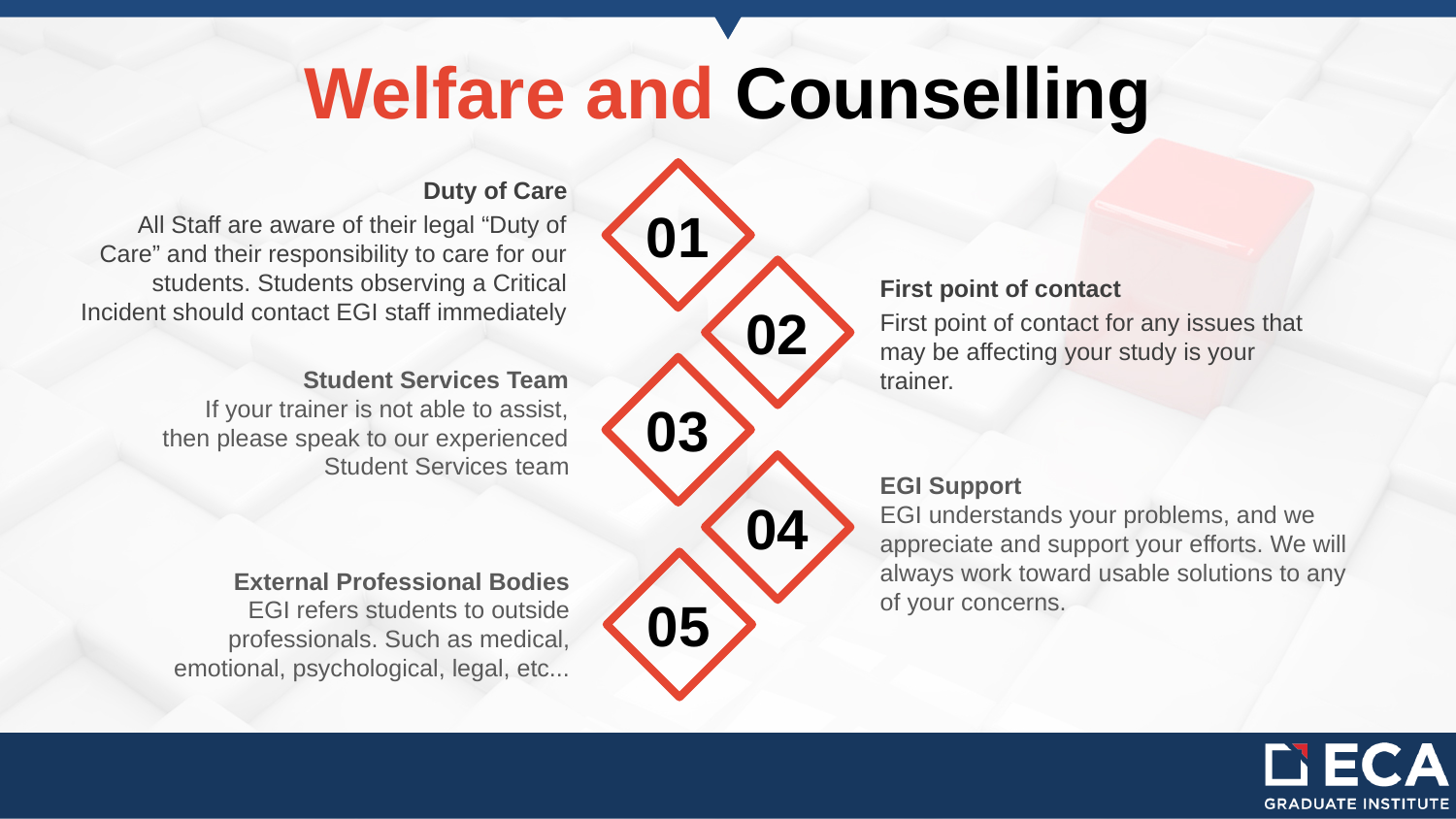

# Welfare and Counselling

01
Duty of Care
All Staff are aware of their legal “Duty of Care” and their responsibility to care for our students. Students observing a Critical Incident should contact EGI staff immediately

02
First point of contact
First point of contact for any issues that may be affecting your study is your trainer.
Student Services Team
If your trainer is not able to assist, then please speak to our experienced Student Services team

03

04
EGI Support
EGI understands your problems, and we appreciate and support your efforts. We will always work toward usable solutions to any of your concerns.

05
External Professional Bodies
EGI refers students to outside professionals. Such as medical, emotional, psychological, legal, etc...